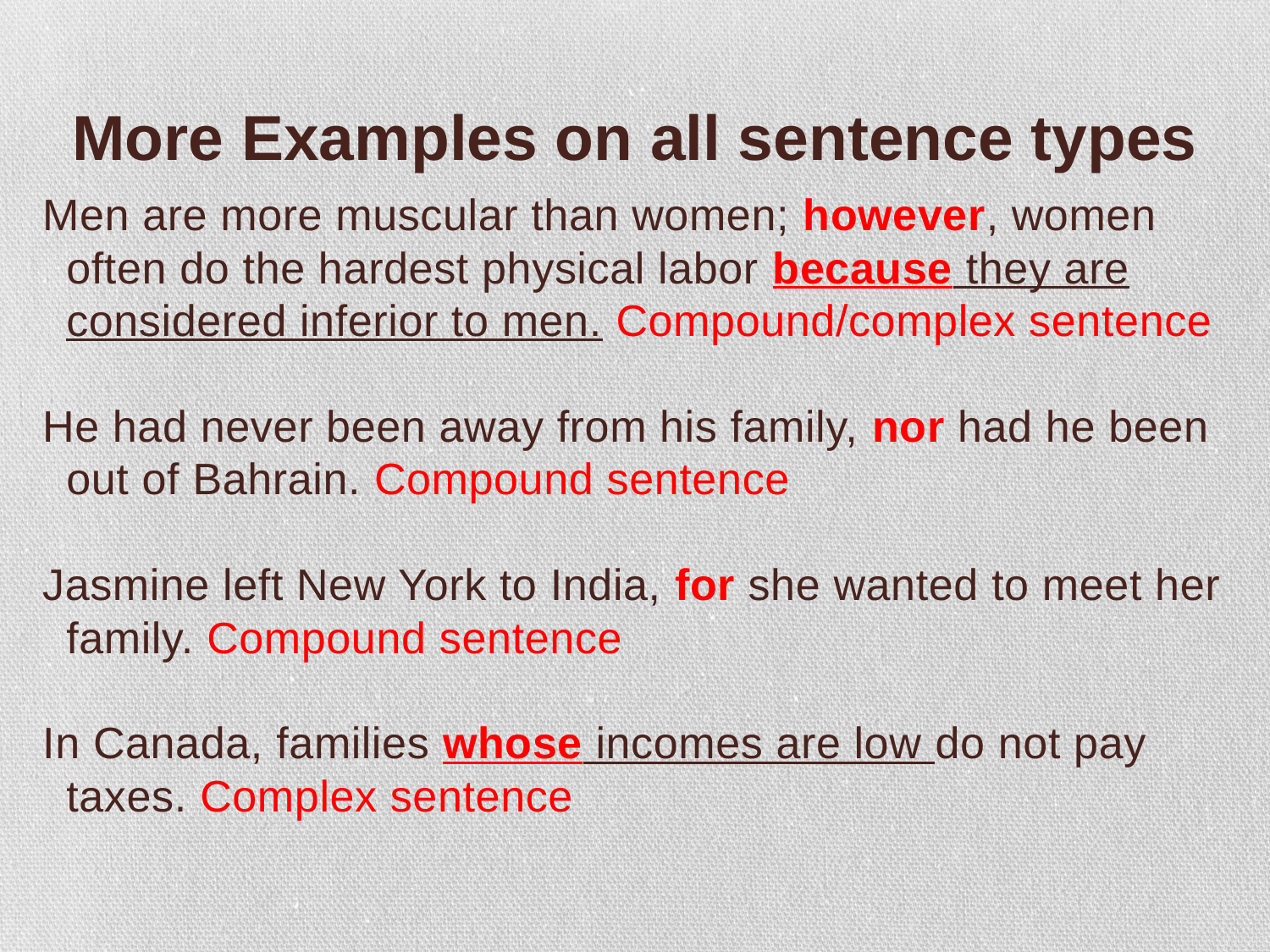

# More Examples on all sentence types
Men are more muscular than women; however, women often do the hardest physical labor because they are considered inferior to men. Compound/complex sentence

He had never been away from his family, nor had he been out of Bahrain. Compound sentence

Jasmine left New York to India, for she wanted to meet her family. Compound sentence

In Canada, families whose incomes are low do not pay taxes. Complex sentence
Eman Al-Katheery